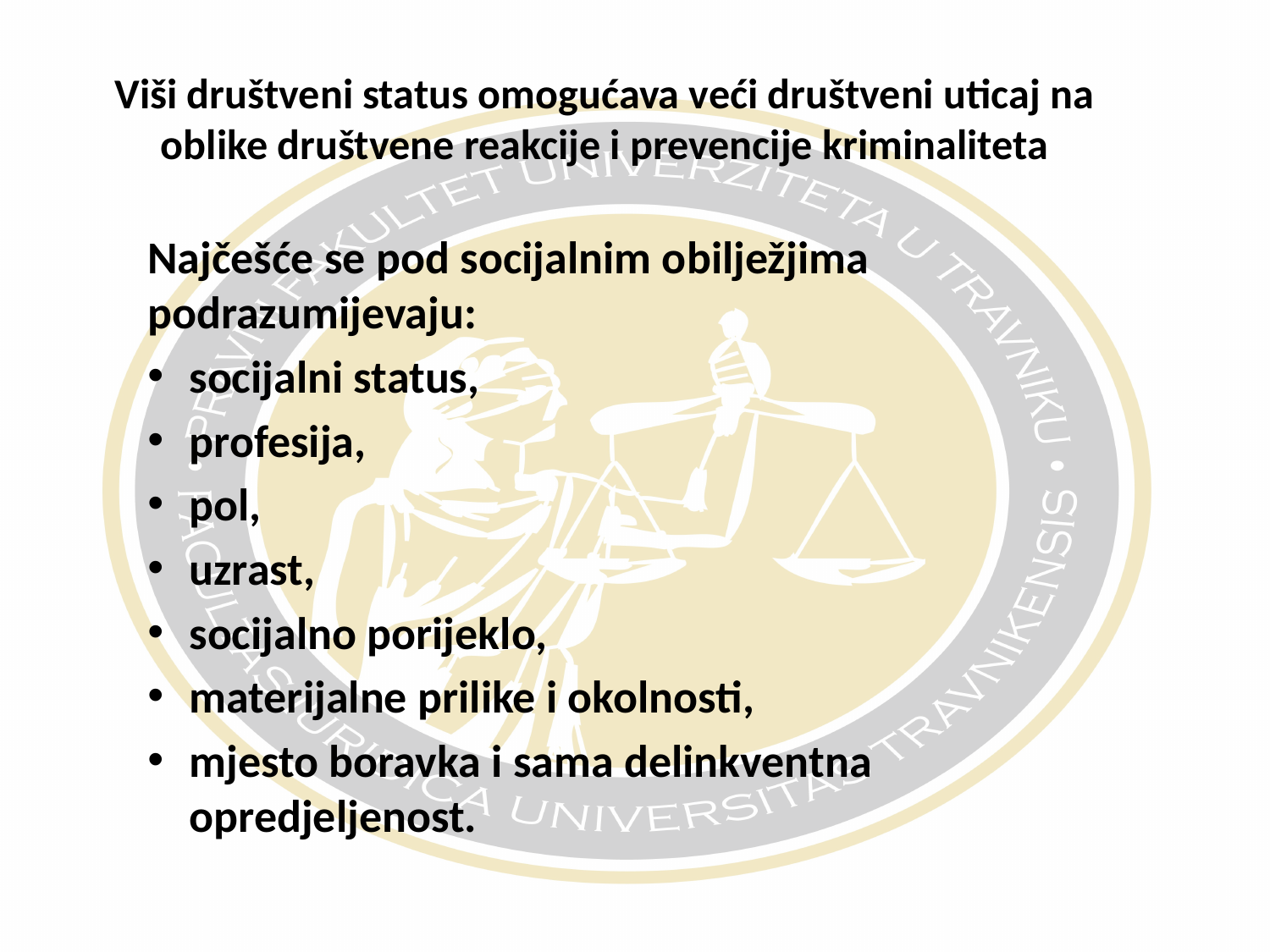

# Viši društveni status omogućava veći društveni uticaj na oblike društvene reakcije i prevencije kriminaliteta
Najčešće se pod socijalnim obilježjima podrazumijevaju:
socijalni status,
profesija,
pol,
uzrast,
socijalno porijeklo,
materijalne prilike i okolnosti,
mjesto boravka i sama delinkventna opredjeljenost.